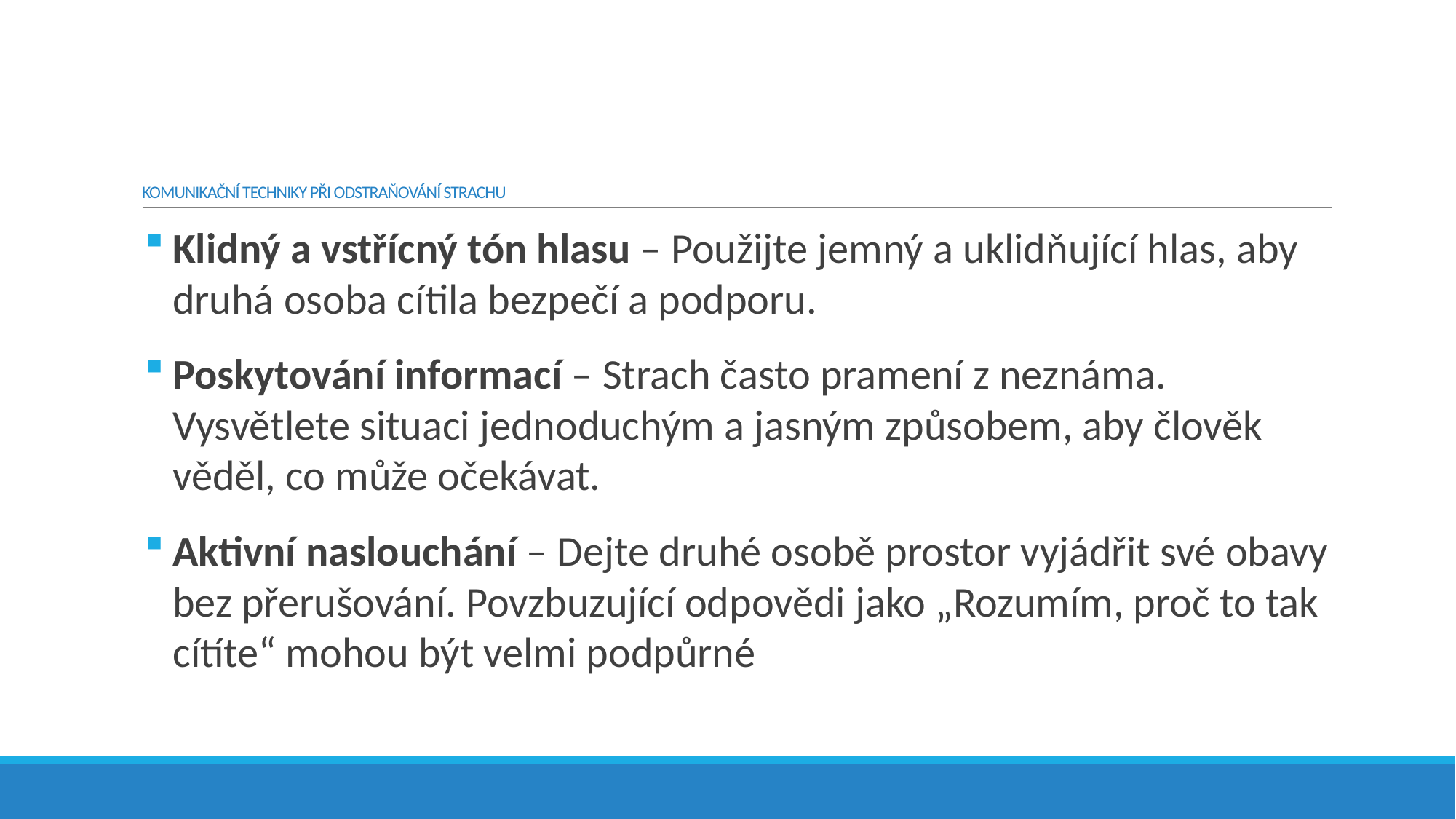

# KOMUNIKAČNÍ TECHNIKY PŘI ODSTRAŇOVÁNÍ STRACHU
Klidný a vstřícný tón hlasu – Použijte jemný a uklidňující hlas, aby druhá osoba cítila bezpečí a podporu.
Poskytování informací – Strach často pramení z neznáma. Vysvětlete situaci jednoduchým a jasným způsobem, aby člověk věděl, co může očekávat.
Aktivní naslouchání – Dejte druhé osobě prostor vyjádřit své obavy bez přerušování. Povzbuzující odpovědi jako „Rozumím, proč to tak cítíte“ mohou být velmi podpůrné